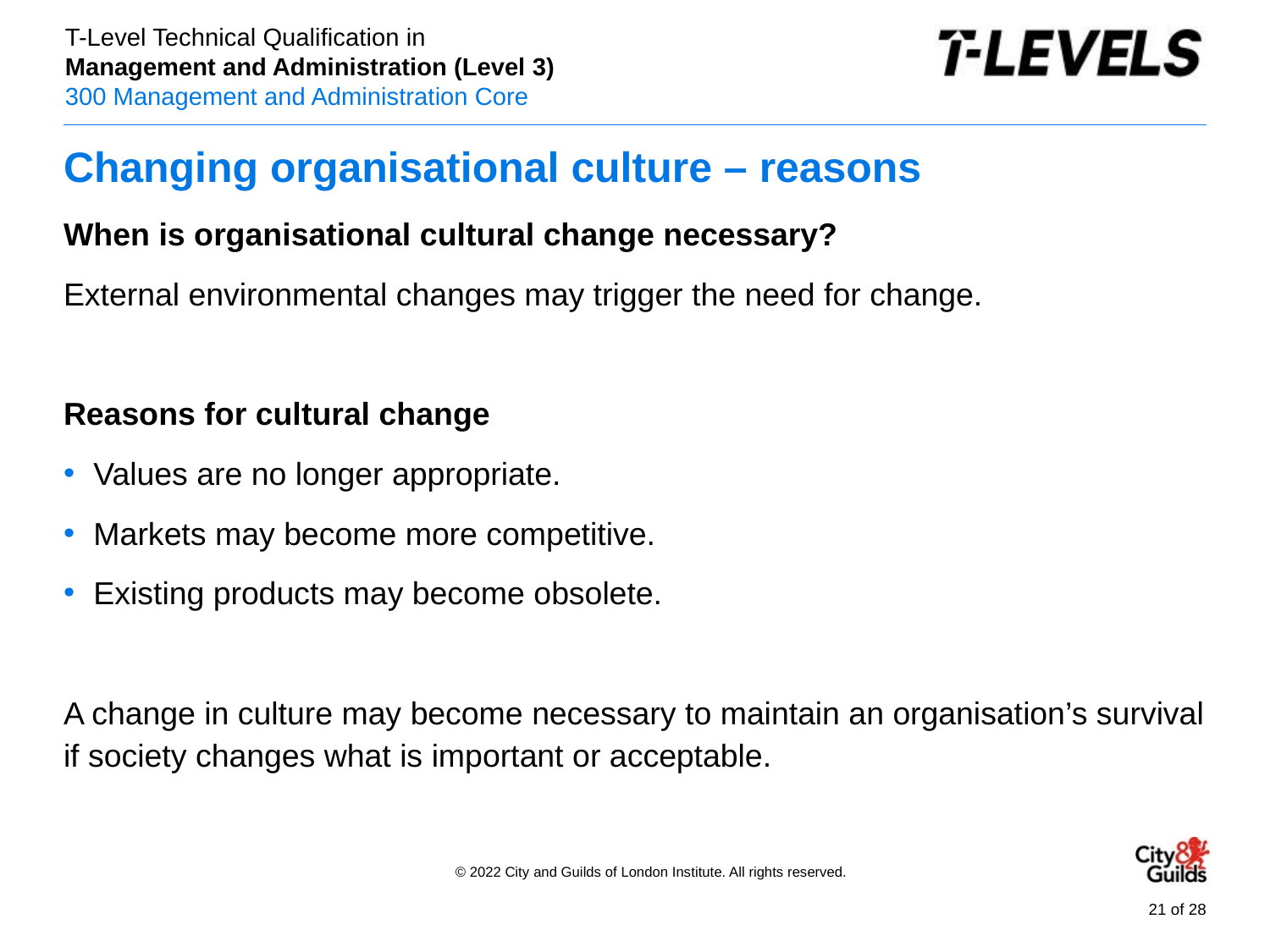

# Changing organisational culture – reasons
When is organisational cultural change necessary?
External environmental changes may trigger the need for change.

Reasons for cultural change
Values are no longer appropriate.
Markets may become more competitive.
Existing products may become obsolete.

A change in culture may become necessary to maintain an organisation’s survival if society changes what is important or acceptable.